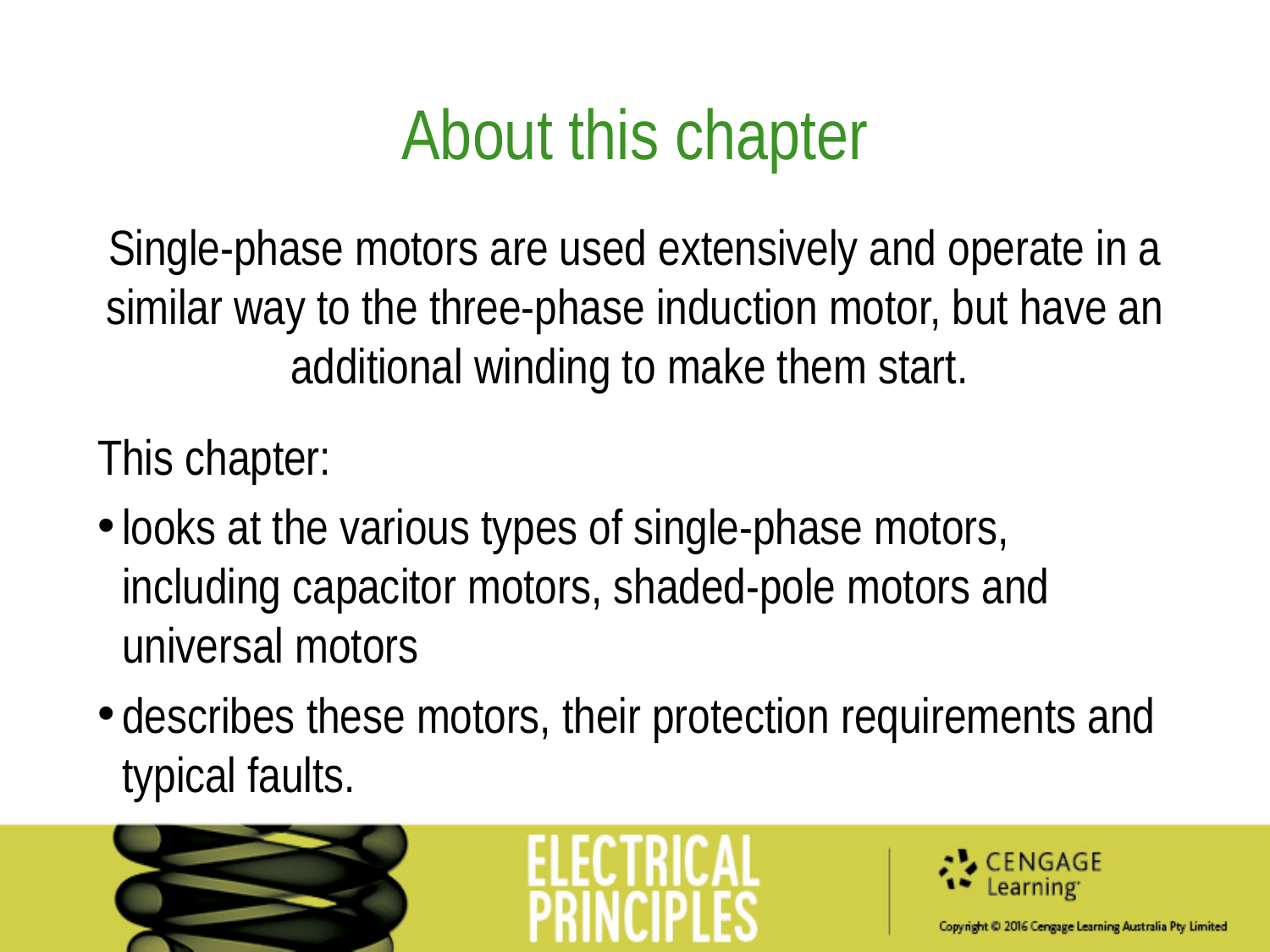

# About this chapter
Single-phase motors are used extensively and operate in a similar way to the three-phase induction motor, but have an additional winding to make them start.
This chapter:
looks at the various types of single-phase motors, including capacitor motors, shaded-pole motors and universal motors
describes these motors, their protection requirements and typical faults.